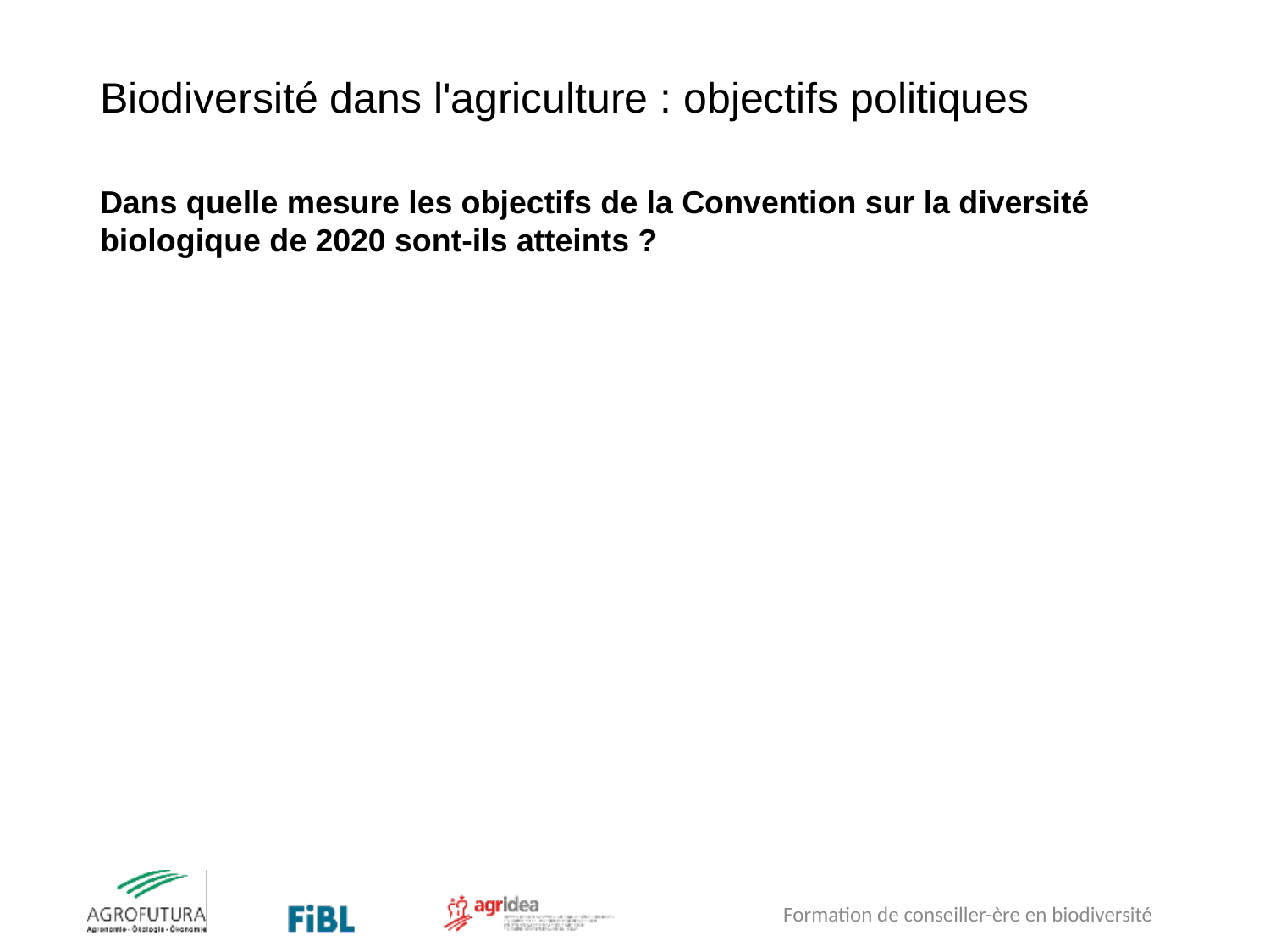

# Biodiversité dans l'agriculture : objectifs politiques
Dans quelle mesure les objectifs de la Convention sur la diversité biologique de 2020 sont-ils atteints ?

Formation de conseiller-ère en biodiversité